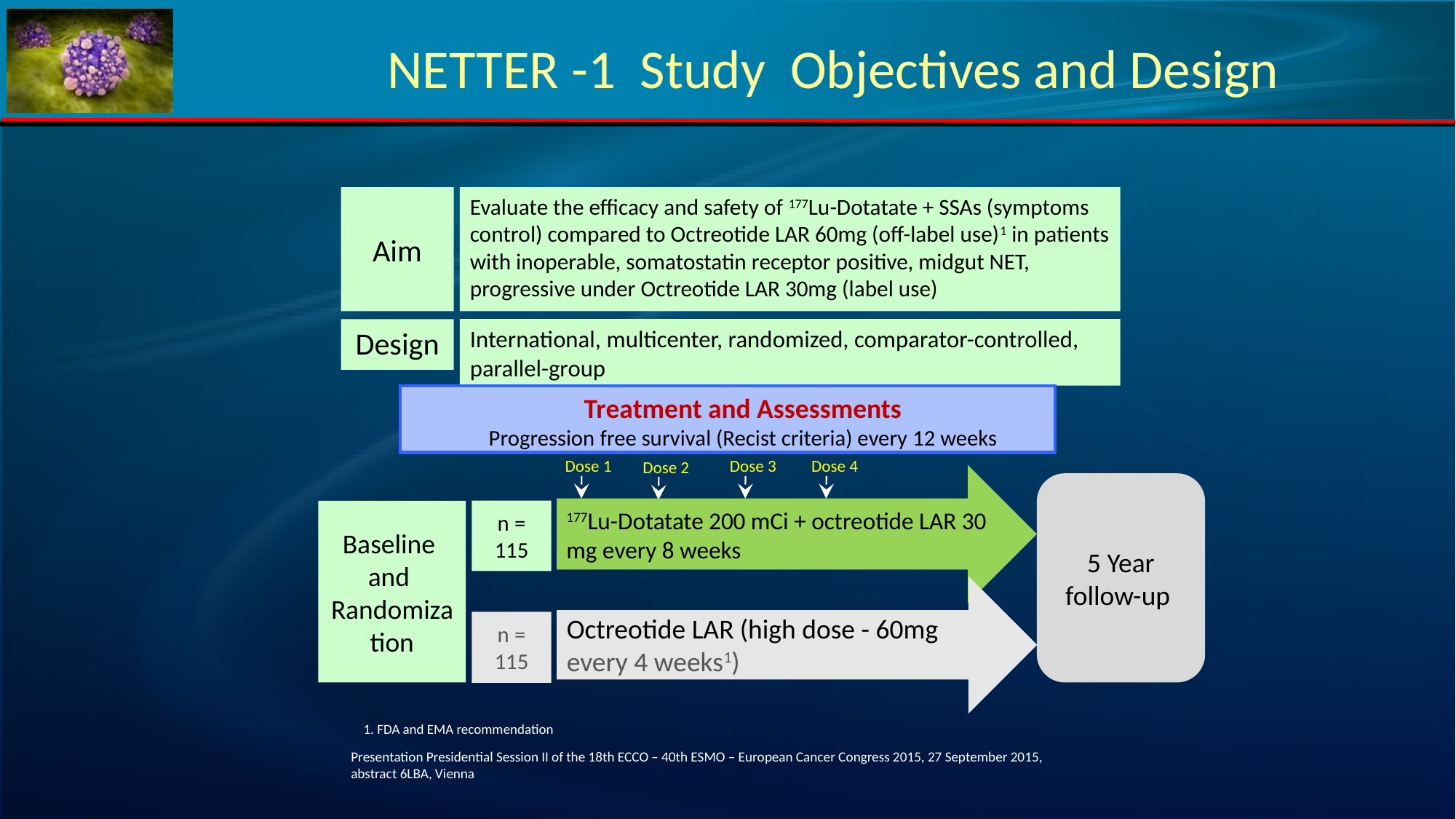

# NETTER -1  Study  Objectives and Design
Aim
Evaluate the efficacy and safety of 177Lu-Dotatate + SSAs (symptoms control) compared to Octreotide LAR 60mg (off-label use)1 in patients with inoperable, somatostatin receptor positive, midgut NET, progressive under Octreotide LAR 30mg (label use)
Design
International, multicenter, randomized, comparator-controlled, parallel-group

Treatment and Assessments
Progression free survival (Recist criteria) every 12 weeks

Dose 1
Dose 3
Dose 4
Dose 2

5 Year follow-up
Baseline
and
Randomization
n = 115
177Lu-Dotatate 200 mCi + octreotide LAR 30 mg every 8 weeks

Octreotide LAR (high dose - 60mg every 4 weeks1)
n = 115
1. FDA and EMA recommendation
Presentation Presidential Session II of the 18th ECCO – 40th ESMO – European Cancer Congress 2015, 27 September 2015, abstract 6LBA, Vienna